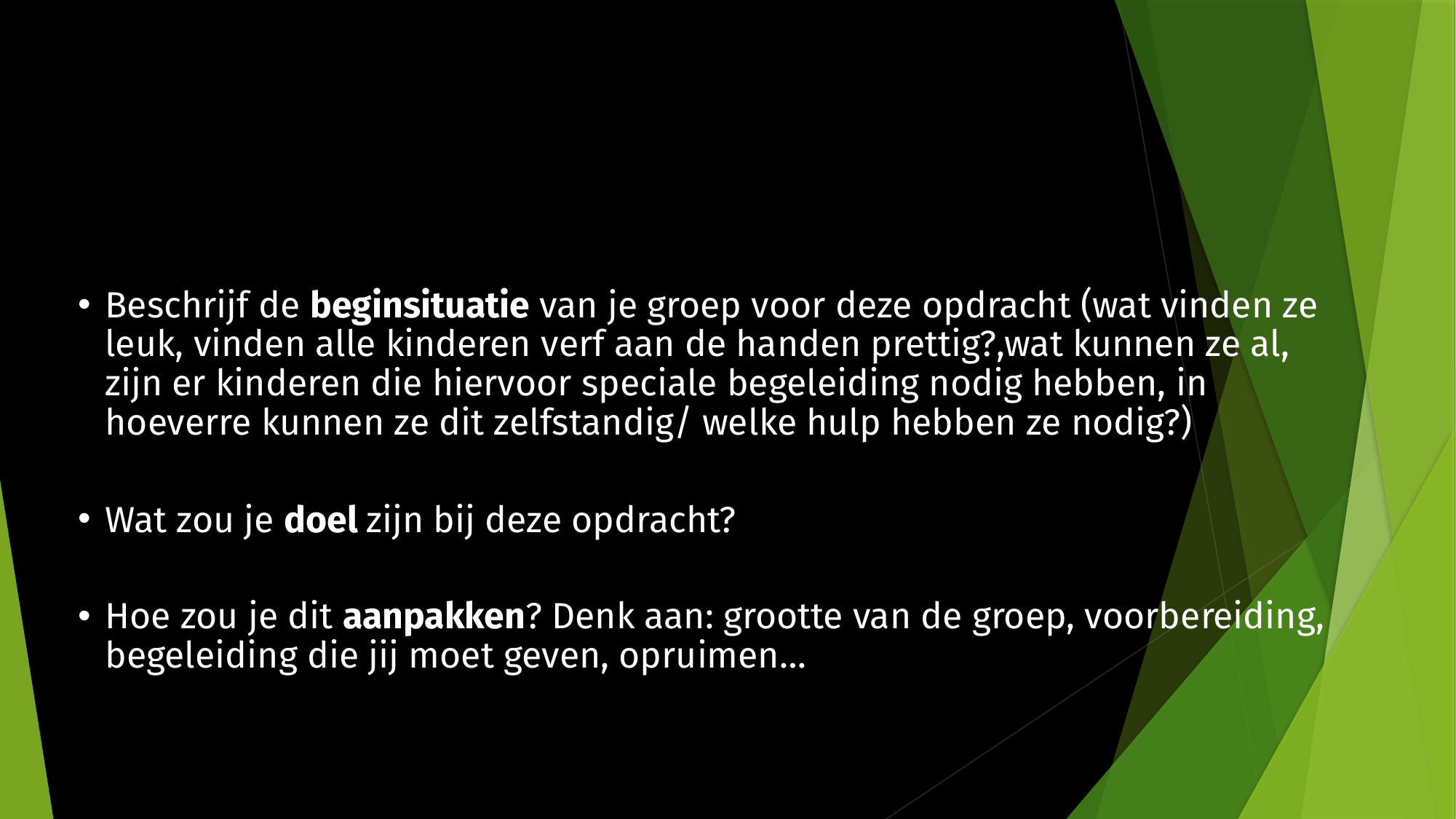

Beschrijf de beginsituatie van je groep voor deze opdracht (wat vinden ze leuk, vinden alle kinderen verf aan de handen prettig?,wat kunnen ze al, zijn er kinderen die hiervoor speciale begeleiding nodig hebben, in hoeverre kunnen ze dit zelfstandig/ welke hulp hebben ze nodig?)

Wat zou je doel zijn bij deze opdracht?

Hoe zou je dit aanpakken? Denk aan: grootte van de groep, voorbereiding,  begeleiding die jij moet geven, opruimen…